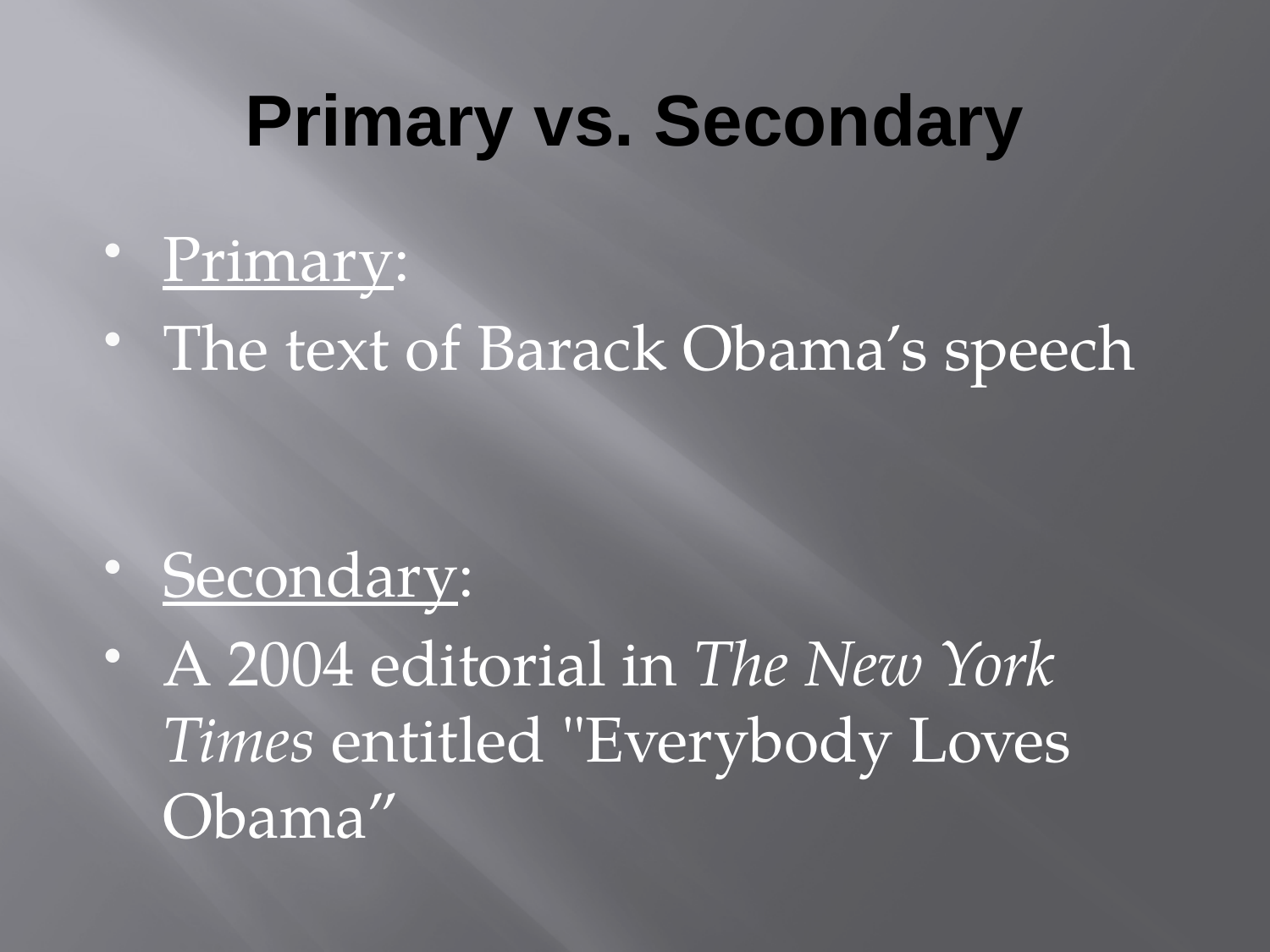

# Primary vs. Secondary
Primary:
The text of Barack Obama’s speech

Secondary:
A 2004 editorial in The New York Times entitled "Everybody Loves Obama”